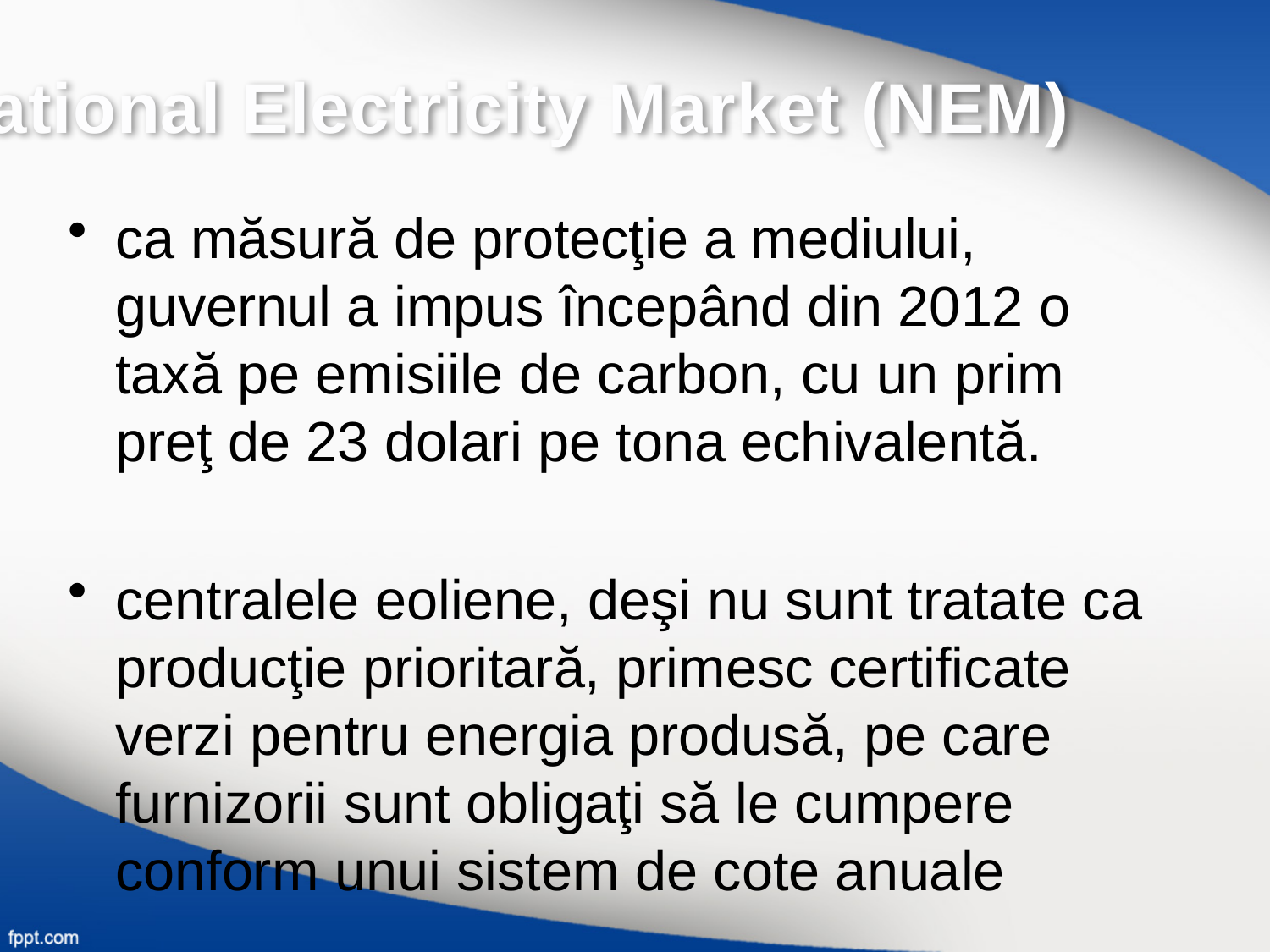

National Electricity Market (NEM)
ca măsură de protecţie a mediului, guvernul a impus începând din 2012 o taxă pe emisiile de carbon, cu un prim preţ de 23 dolari pe tona echivalentă.

centralele eoliene, deşi nu sunt tratate ca producţie prioritară, primesc certificate verzi pentru energia produsă, pe care furnizorii sunt obligaţi să le cumpere conform unui sistem de cote anuale